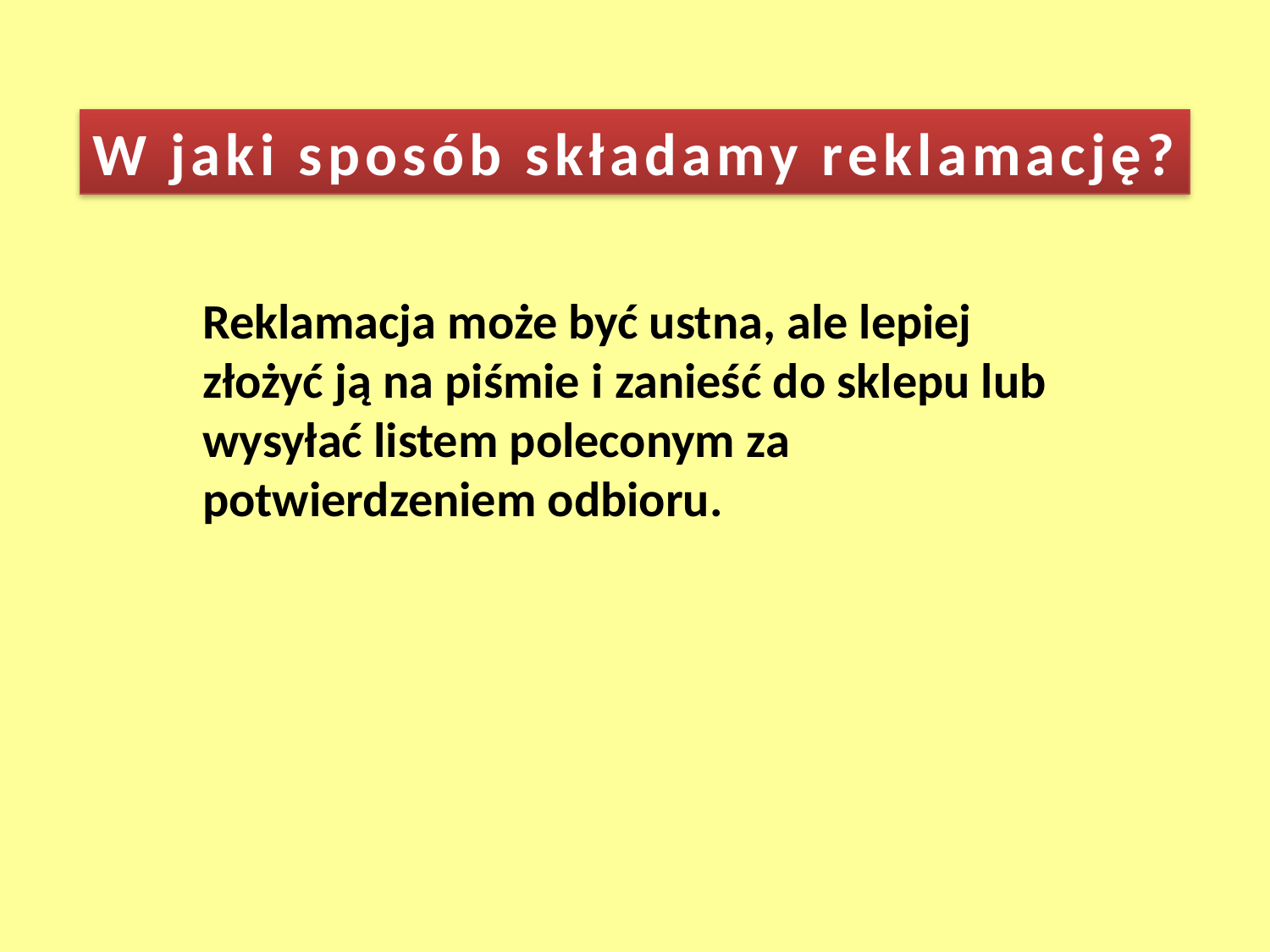

W jaki sposób składamy reklamację?
Reklamacja może być ustna, ale lepiej złożyć ją na piśmie i zanieść do sklepu lub wysyłać listem poleconym za potwierdzeniem odbioru.